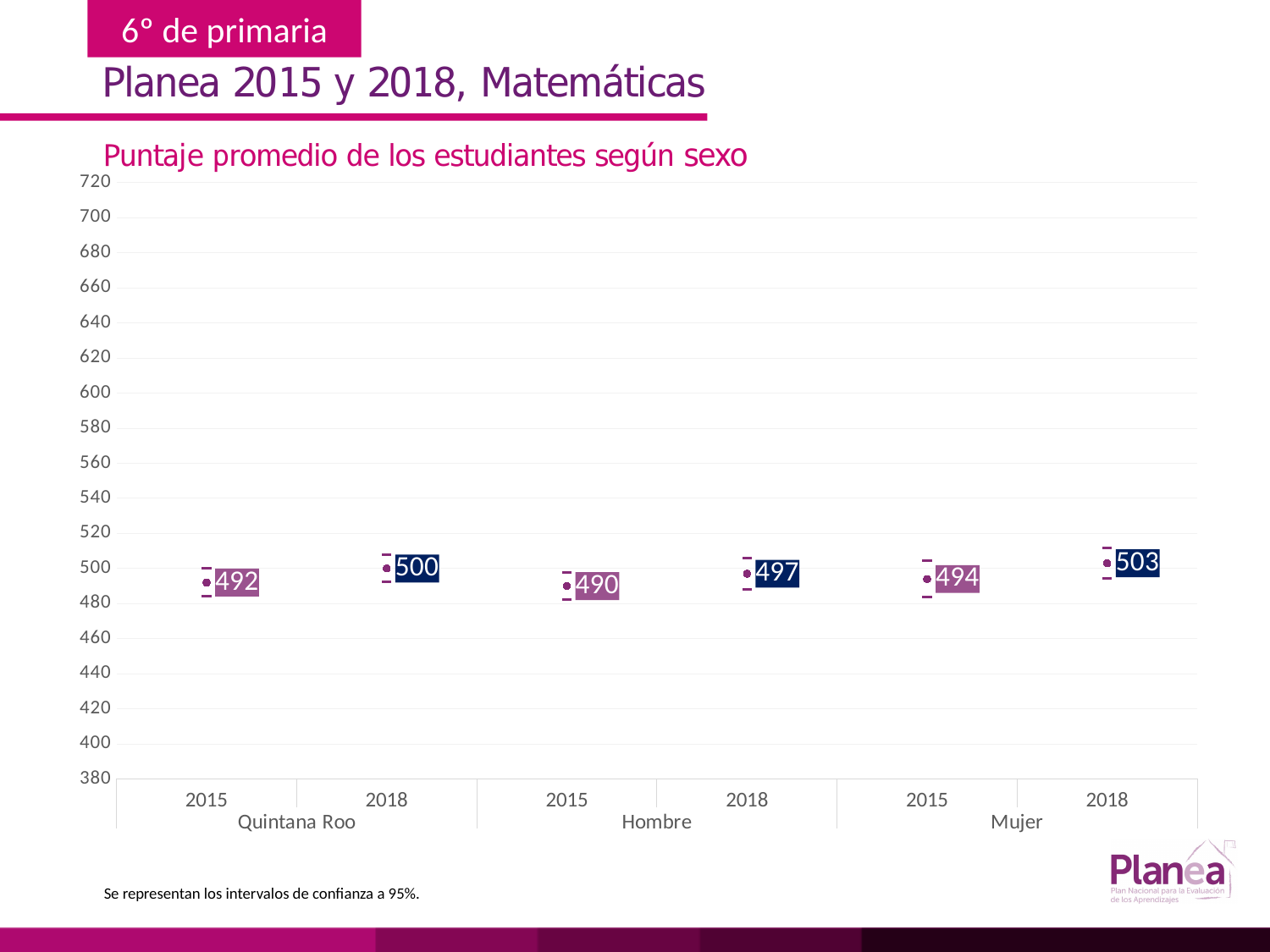

Planea 2015 y 2018, Matemáticas

Puntaje promedio de los estudiantes según sexo

### Chart

| Category |  |  |  |
|---|---|---|---|
| 2015 | 484.04 | 499.96 | 492.0 |
| 2018 | 492.239 | 507.761 | 500.0 |
| 2015 | 482.239 | 497.761 | 490.0 |
| 2018 | 488.045 | 505.955 | 497.0 |
| 2015 | 483.652 | 504.348 | 494.0 |
| 2018 | 494.244 | 511.756 | 503.0 |
Se representan los intervalos de confianza a 95%.